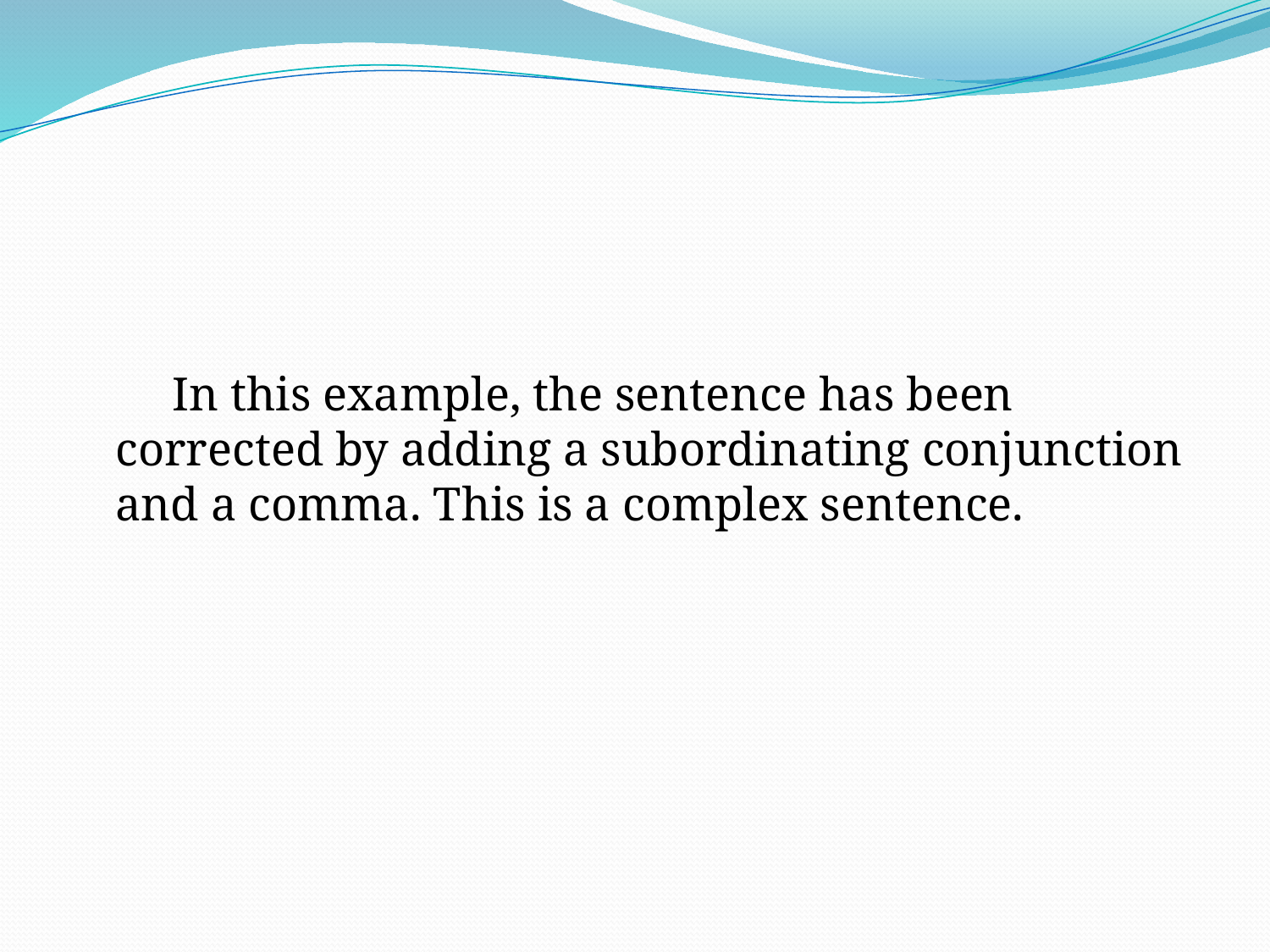

In this example, the sentence has been corrected by adding a subordinating conjunction and a comma. This is a complex sentence.